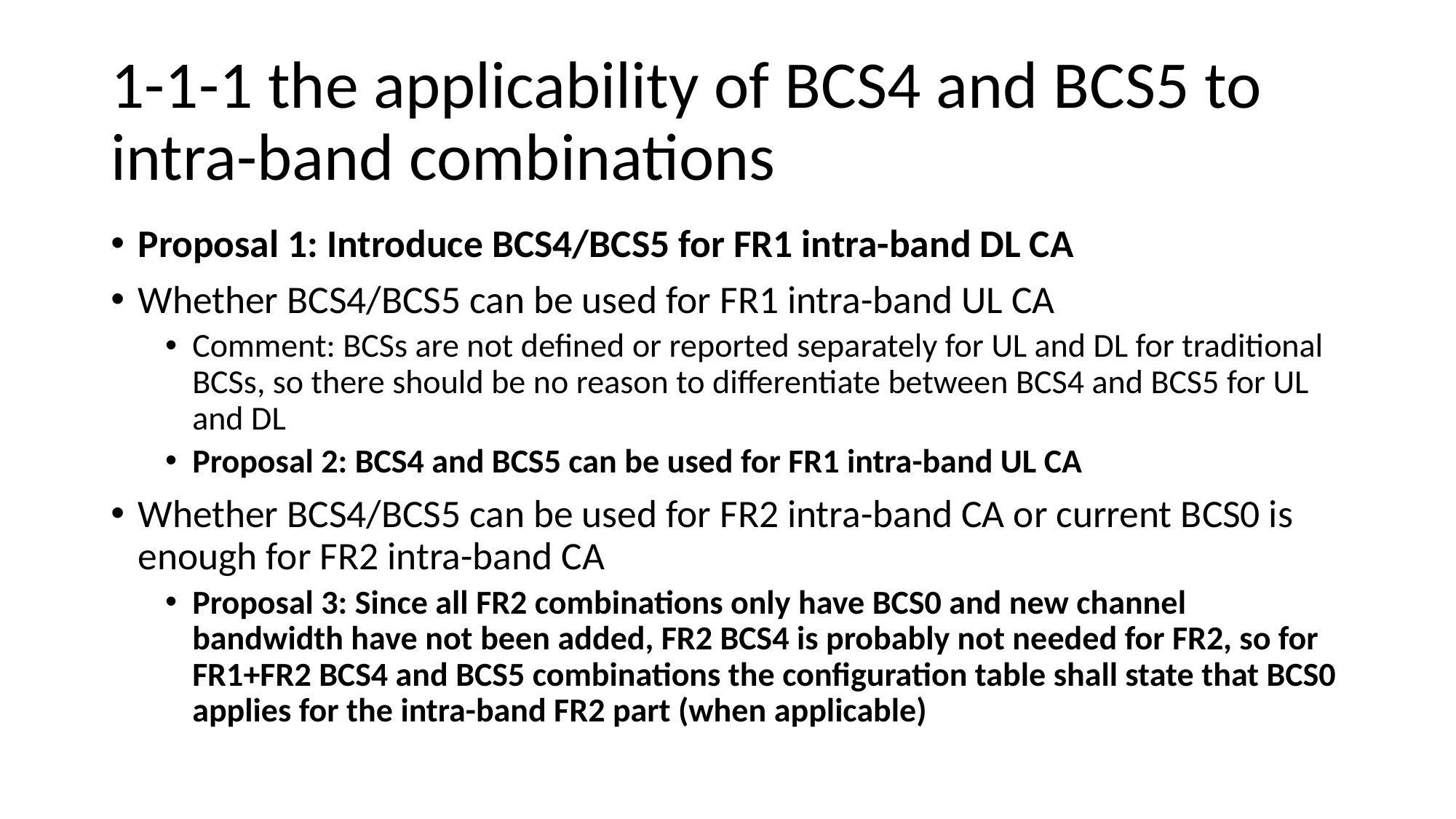

# 1-1-1 the applicability of BCS4 and BCS5 to intra-band combinations
Proposal 1: Introduce BCS4/BCS5 for FR1 intra-band DL CA
Whether BCS4/BCS5 can be used for FR1 intra-band UL CA
Comment: BCSs are not defined or reported separately for UL and DL for traditional BCSs, so there should be no reason to differentiate between BCS4 and BCS5 for UL and DL
Proposal 2: BCS4 and BCS5 can be used for FR1 intra-band UL CA
Whether BCS4/BCS5 can be used for FR2 intra-band CA or current BCS0 is enough for FR2 intra-band CA
Proposal 3: Since all FR2 combinations only have BCS0 and new channel bandwidth have not been added, FR2 BCS4 is probably not needed for FR2, so for FR1+FR2 BCS4 and BCS5 combinations the configuration table shall state that BCS0 applies for the intra-band FR2 part (when applicable)